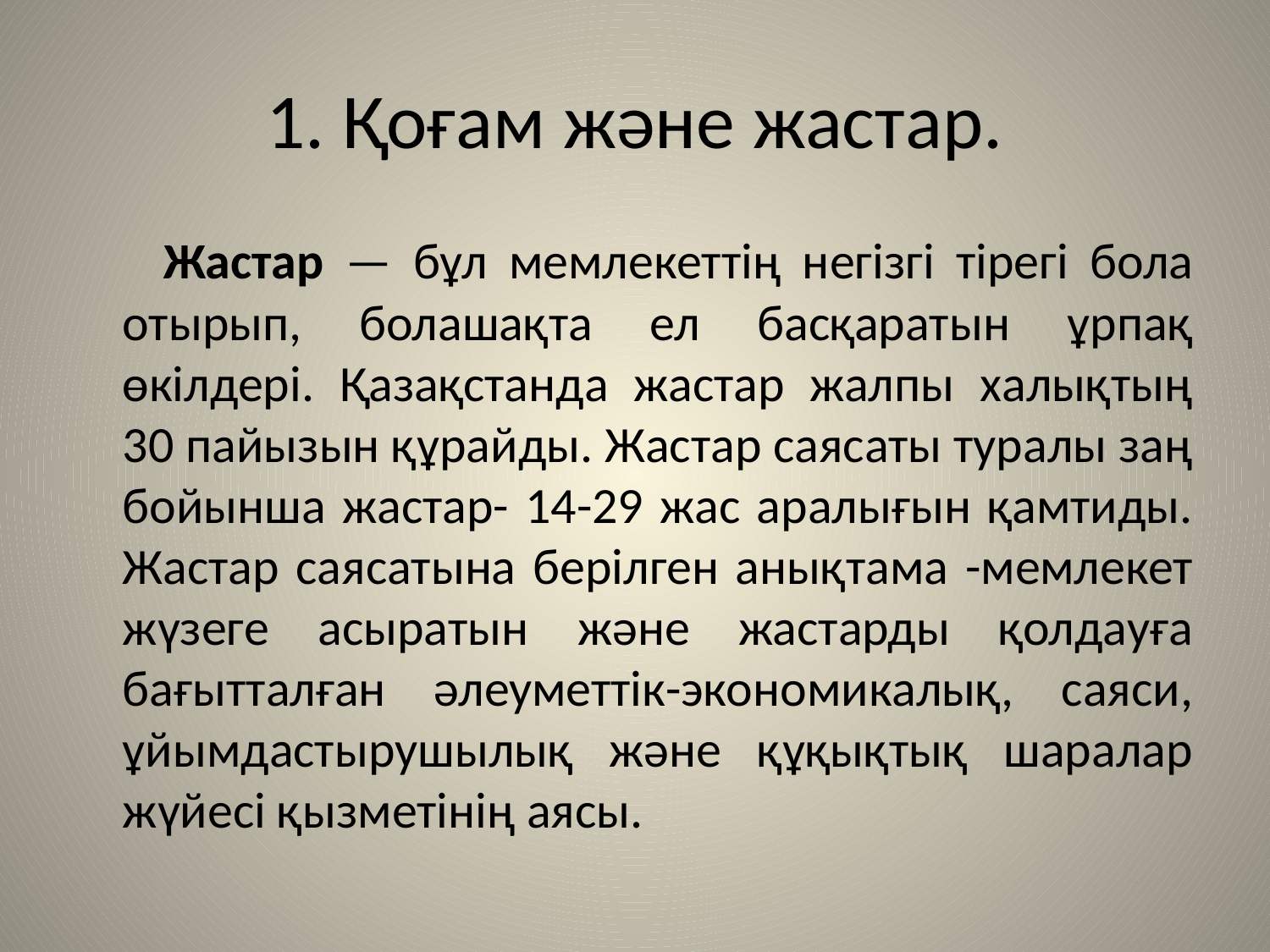

# 1. Қоғам және жастар.
    Жастар — бұл мемлекеттің негізгі тірегі бола отырып, болашақта ел басқаратын ұрпақ өкілдері. Қазақстанда жастар жалпы халықтың 30 пайызын құрайды. Жастар саясаты туралы заң бойынша жастар- 14-29 жас аралығын қамтиды. Жастар саясатына берілген анықтама -мемлекет жүзеге асыратын және жастарды қолдауға бағытталған әлеуметтiк-экономикалық, саяси, ұйымдастырушылық және құқықтық шаралар жүйесi қызметінің аясы.